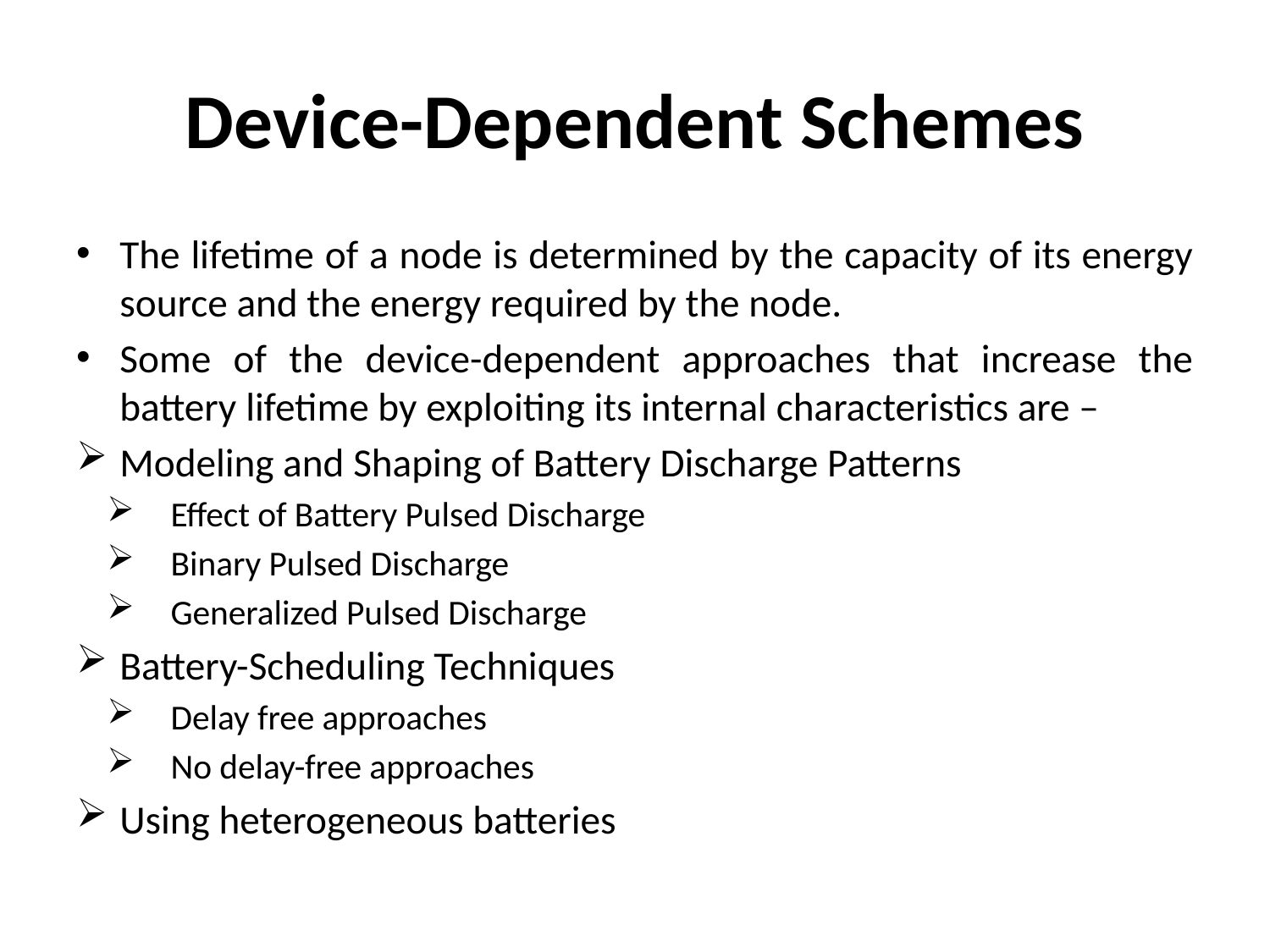

# Device-Dependent Schemes
The lifetime of a node is determined by the capacity of its energy source and the energy required by the node.
Some of the device-dependent approaches that increase the battery lifetime by exploiting its internal characteristics are –
Modeling and Shaping of Battery Discharge Patterns
Effect of Battery Pulsed Discharge
Binary Pulsed Discharge
Generalized Pulsed Discharge
Battery-Scheduling Techniques
Delay free approaches
No delay-free approaches
Using heterogeneous batteries